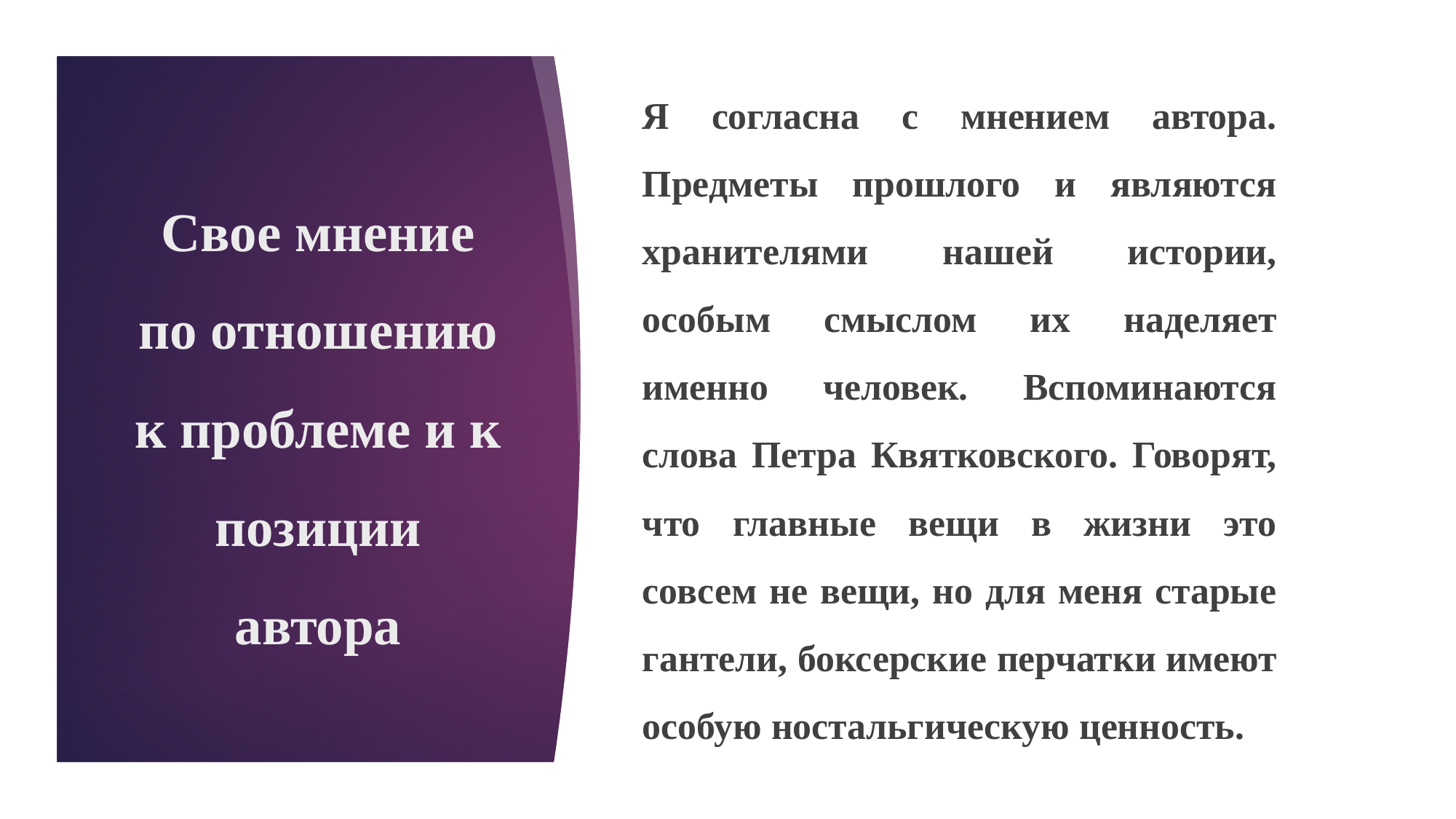

Я согласна с мнением автора. Предметы прошлого и являются хранителями нашей истории, особым смыслом их наделяет именно человек. Вспоминаются слова Петра Квятковского. Говорят, что главные вещи в жизни это совсем не вещи, но для меня старые гантели, боксерские перчатки имеют особую ностальгическую ценность.
# Свое мнение по отношению к проблеме и к позиции автора